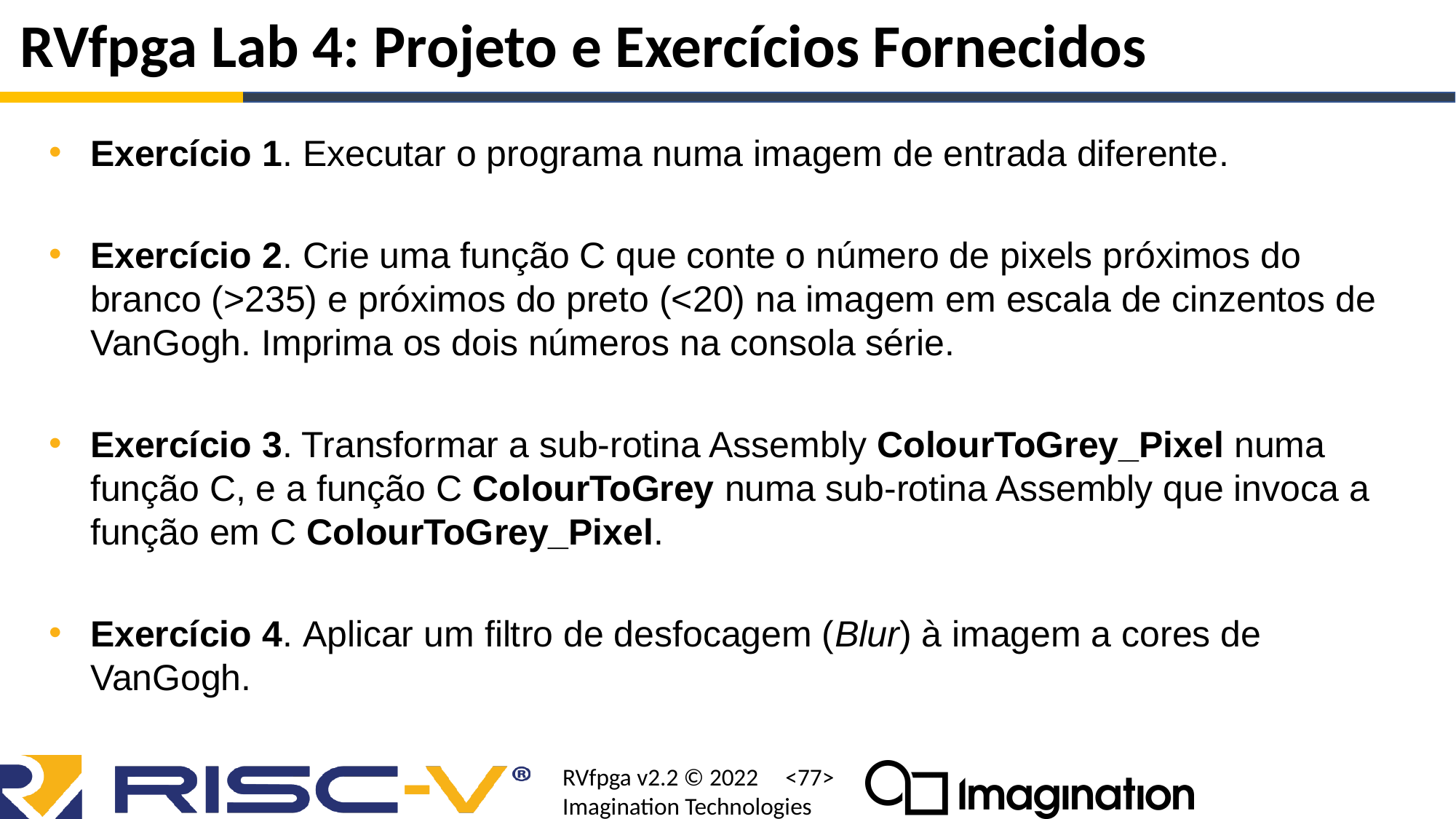

# RVfpga Lab 4: Projeto e Exercícios Fornecidos
Exercício 1. Executar o programa numa imagem de entrada diferente.

Exercício 2. Crie uma função C que conte o número de pixels próximos do branco (>235) e próximos do preto (<20) na imagem em escala de cinzentos de VanGogh. Imprima os dois números na consola série.

Exercício 3. Transformar a sub-rotina Assembly ColourToGrey_Pixel numa função C, e a função C ColourToGrey numa sub-rotina Assembly que invoca a função em C ColourToGrey_Pixel.

Exercício 4. Aplicar um filtro de desfocagem (Blur) à imagem a cores de VanGogh.